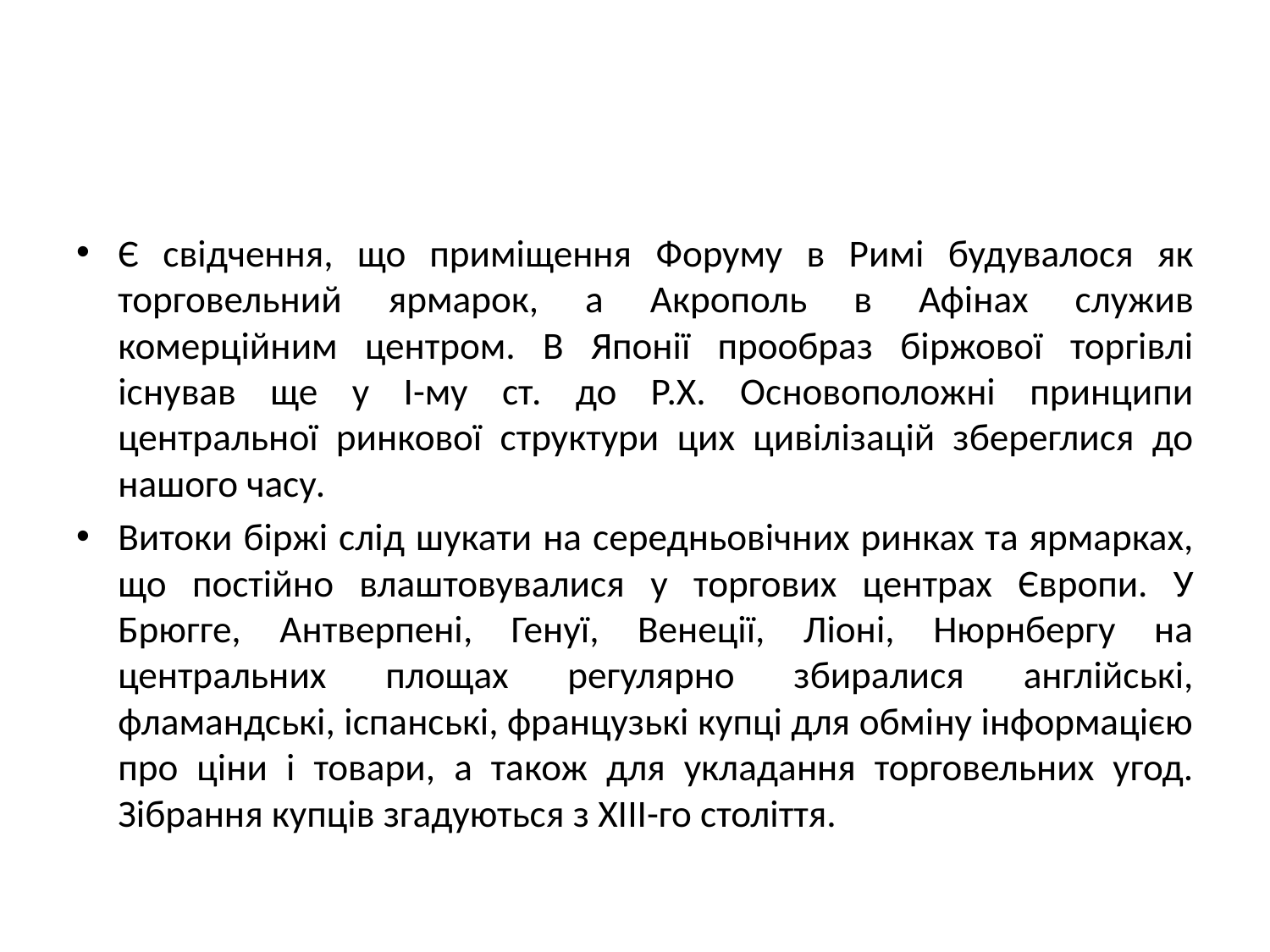

#
Є свідчення, що приміщення Форуму в Римі будувалося як торговельний ярмарок, а Акрополь в Афінах служив комерційним центром. В Японії прообраз біржової торгівлі існував ще у І-му ст. до Р.Х. Основоположні принципи центральної ринкової структури цих цивілізацій збереглися до нашого часу.
Витоки біржі слід шукати на середньовічних ринках та ярмарках, що постійно влаштовувалися у торгових центрах Європи. У Брюгге, Антверпені, Генуї, Венеції, Ліоні, Нюрнбергу на центральних площах регулярно збиралися англійські, фламандські, іспанські, французькі купці для обміну інформацією про ціни і товари, а також для укладання торговельних угод. Зібрання купців згадуються з ХІІІ-го століття.